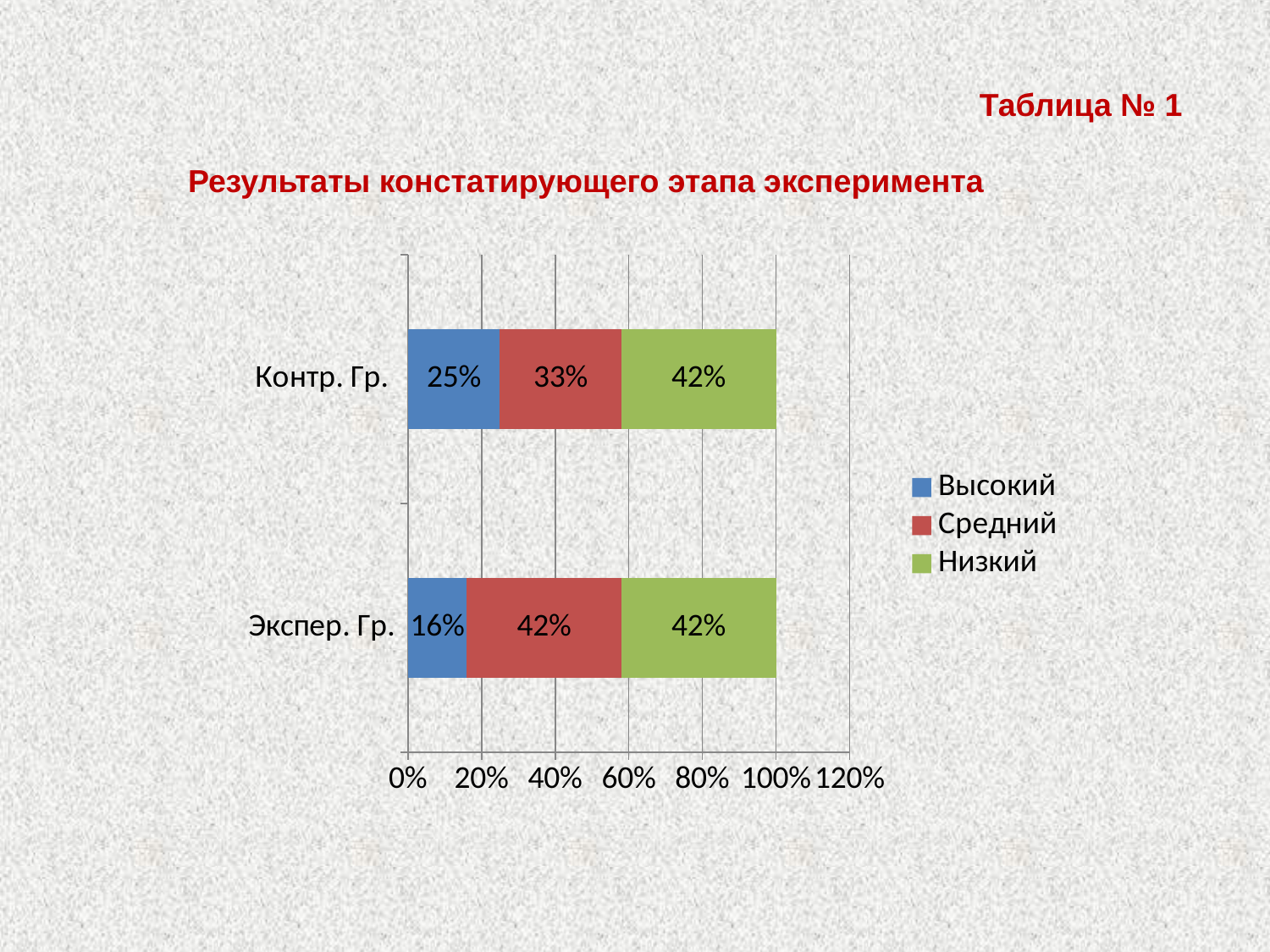

Таблица № 1

Результаты констатирующего этапа эксперимента

### Chart

| Category | Высокий | Средний | Низкий |
|---|---|---|---|
| Экспер. Гр. | 0.16000000000000003 | 0.42000000000000004 | 0.42000000000000004 |
| Контр. Гр.  | 0.25 | 0.33000000000000007 | 0.42000000000000004 |